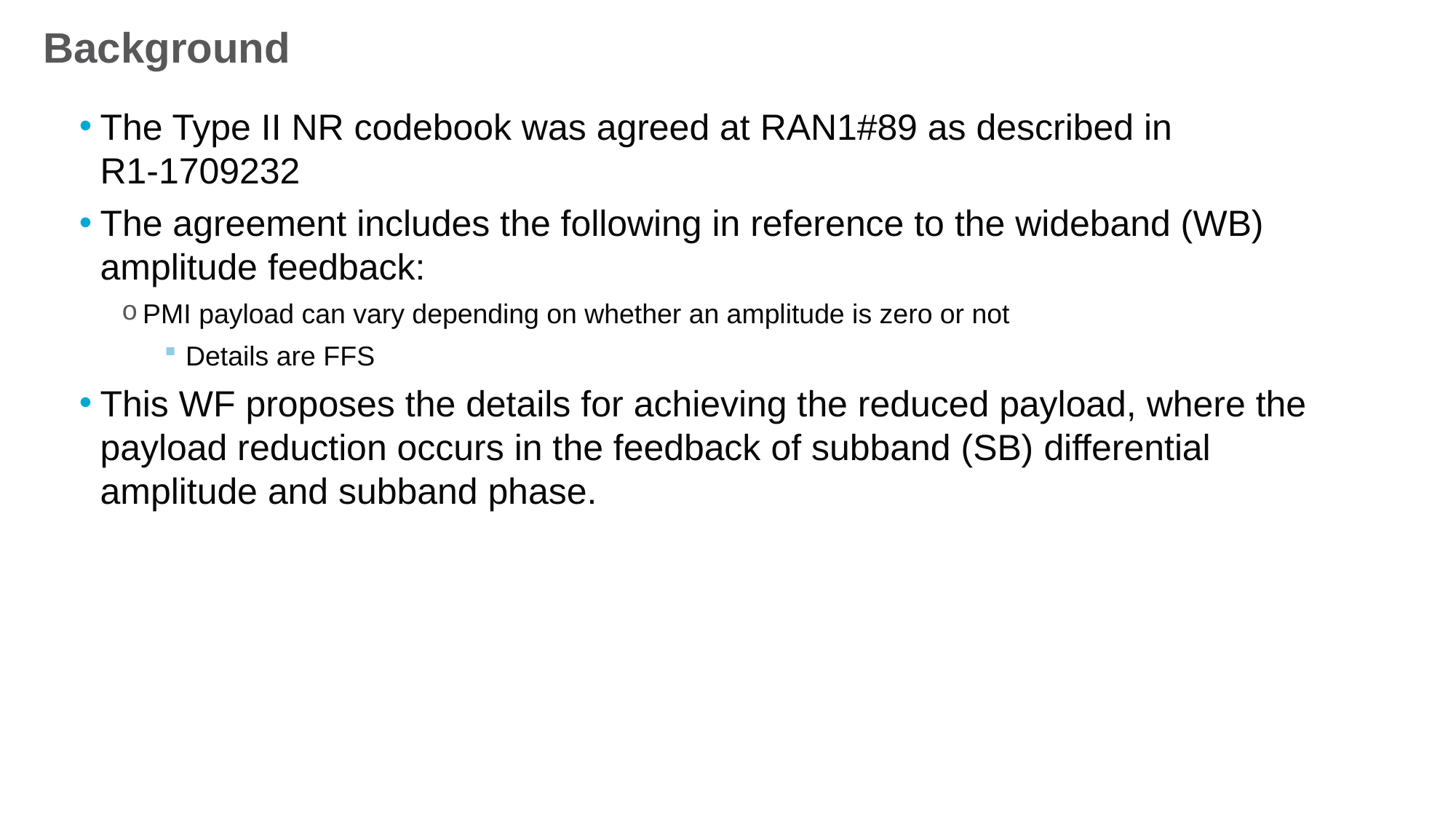

# Background
The Type II NR codebook was agreed at RAN1#89 as described in R1‑1709232
The agreement includes the following in reference to the wideband (WB) amplitude feedback:
PMI payload can vary depending on whether an amplitude is zero or not
Details are FFS
This WF proposes the details for achieving the reduced payload, where the payload reduction occurs in the feedback of subband (SB) differential amplitude and subband phase.